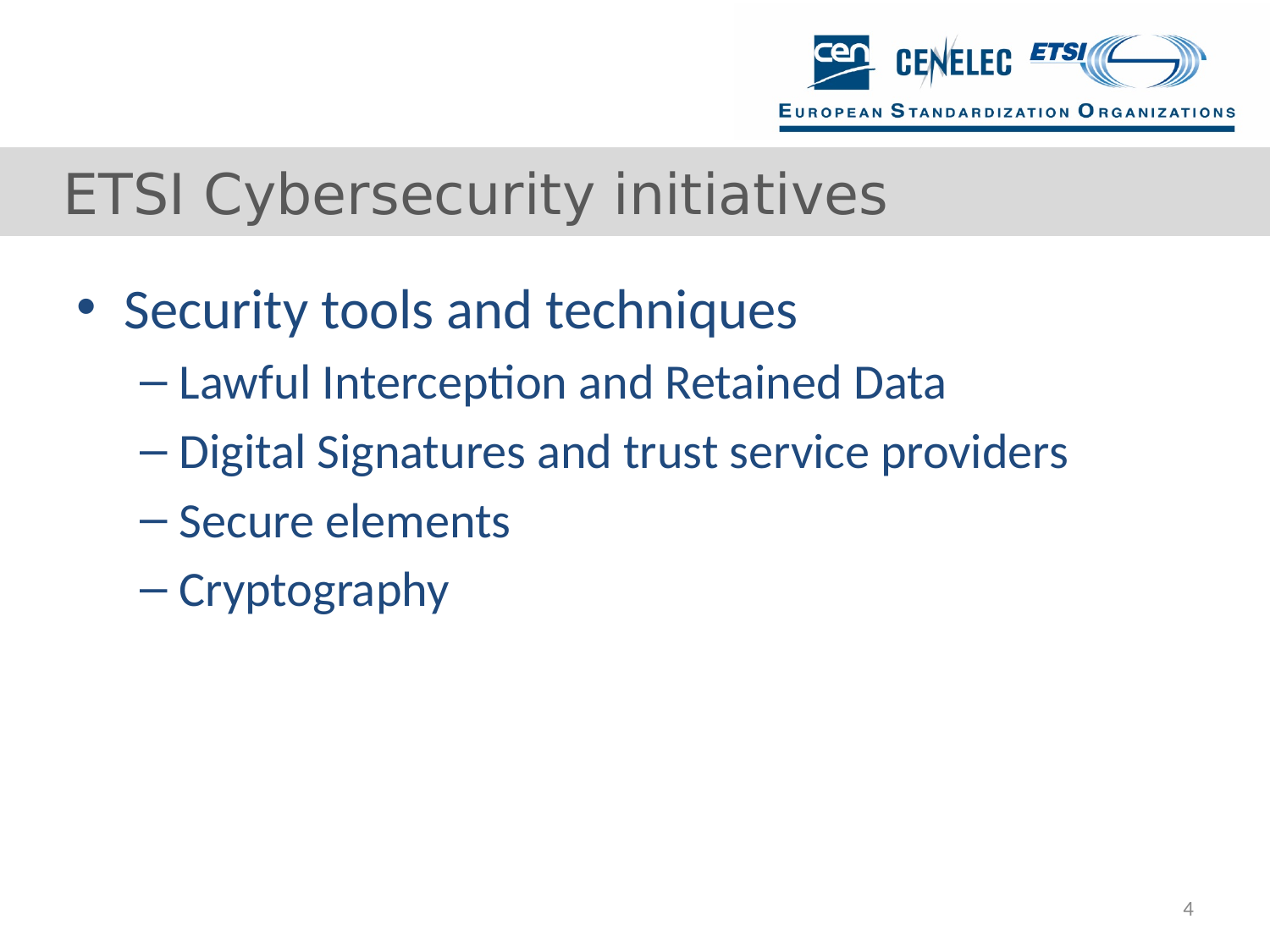

# ETSI Cybersecurity initiatives
Security tools and techniques
Lawful Interception and Retained Data
Digital Signatures and trust service providers
Secure elements
Cryptography

4